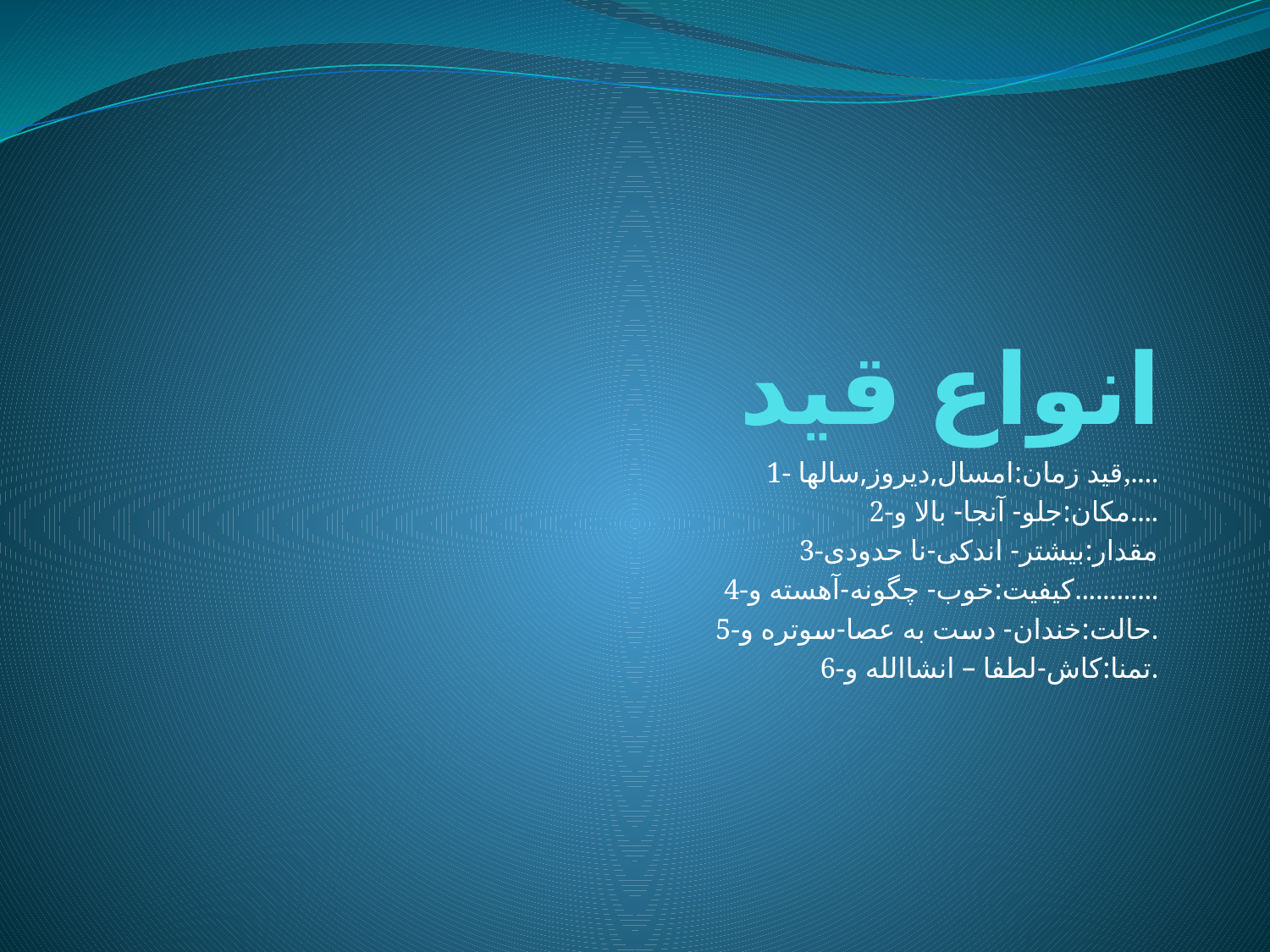

# انواع قید
1- قید زمان:امسال,دیروز,سالها,....
2-مکان:جلو- آنجا- بالا و....
3-مقدار:بیشتر- اندکی-نا حدودی
4-کیفیت:خوب- چگونه-آهسته و............
5-حالت:خندان- دست به عصا-سوتره و.
6-تمنا:کاش-لطفا – انشاالله و.